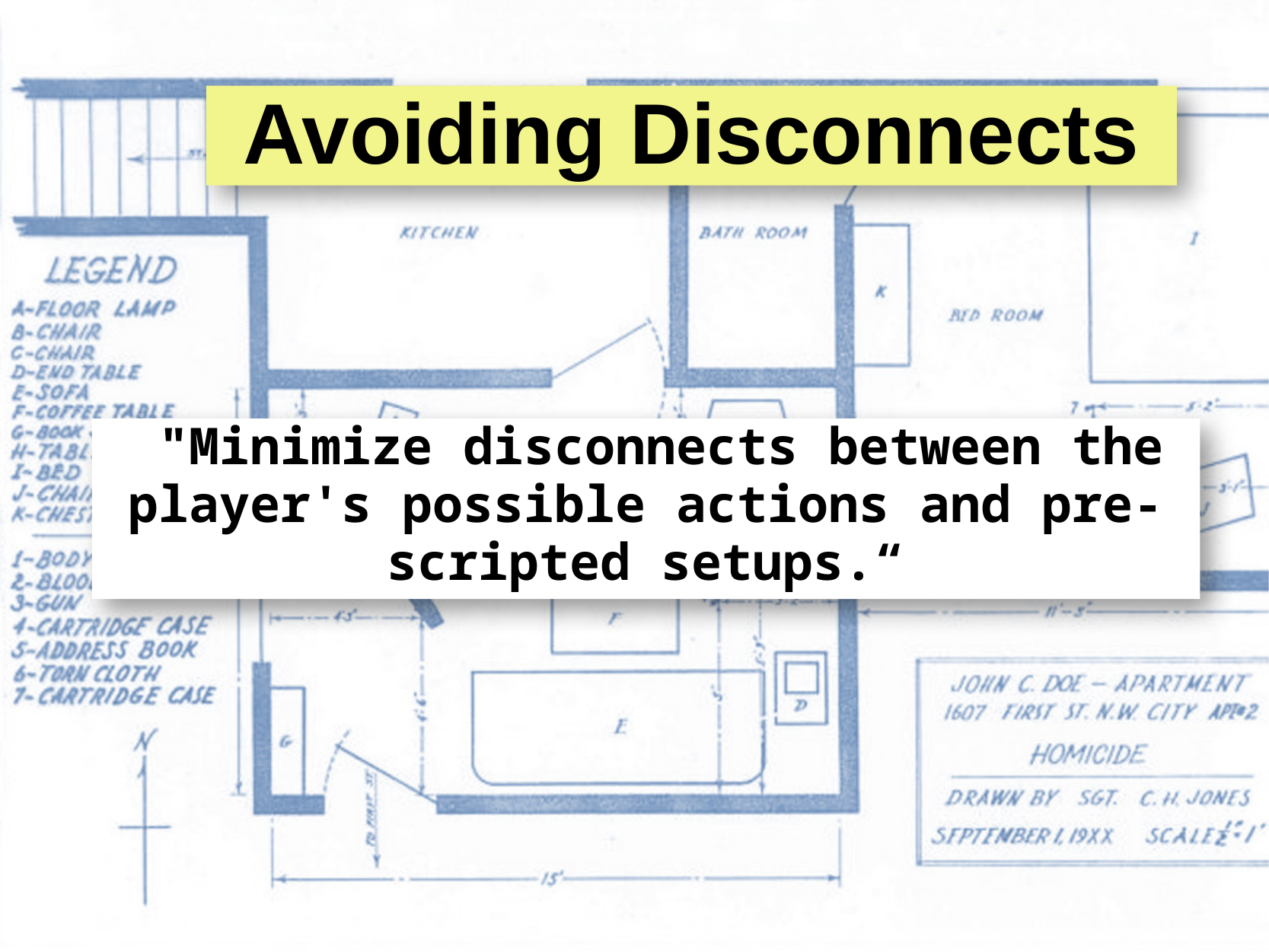

# Avoiding Disconnects
 "Minimize disconnects between the player's possible actions and pre-scripted setups.“